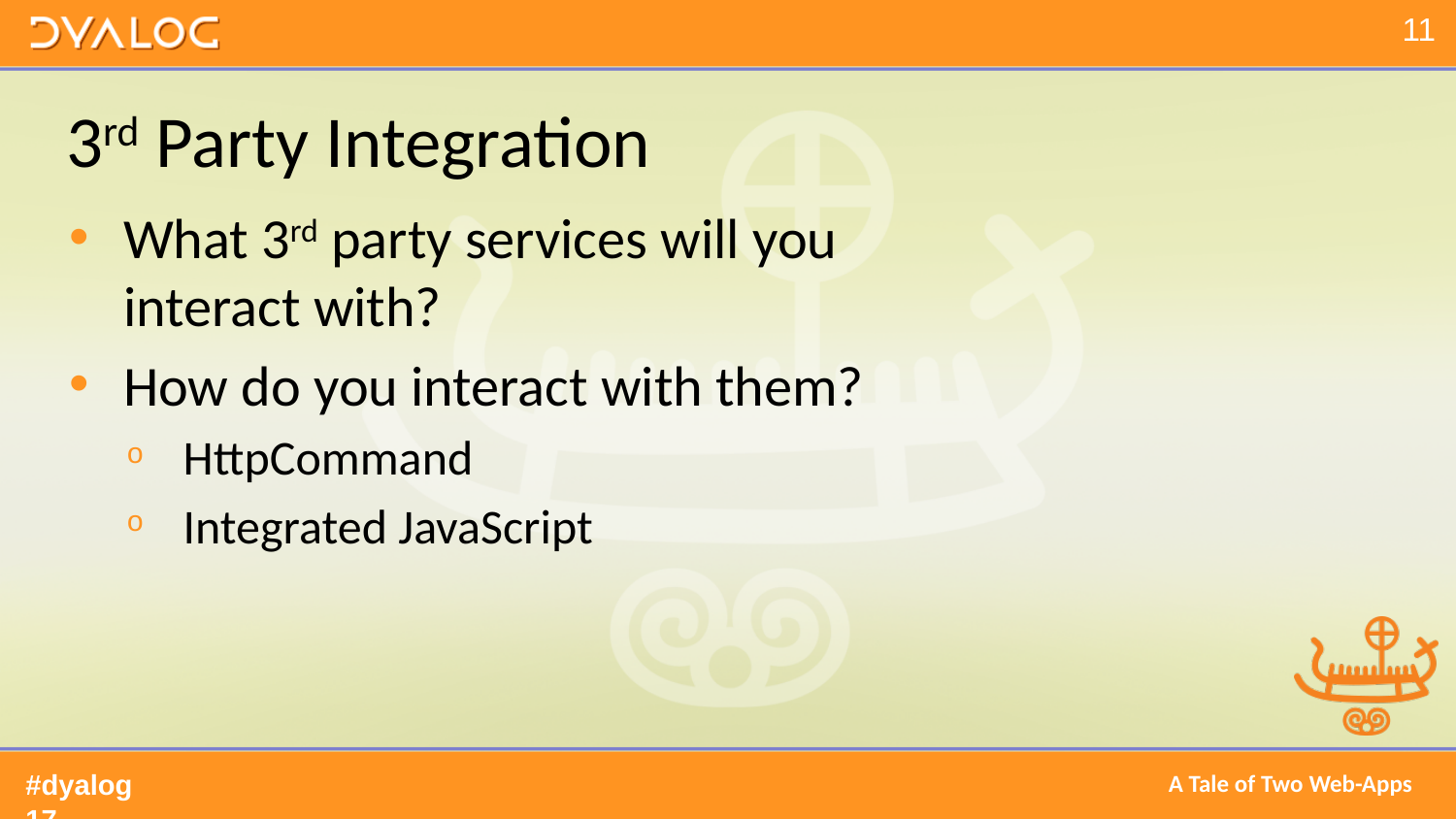

# 3rd Party Integration

What 3rd party services will you interact with?
How do you interact with them?
HttpCommand
Integrated JavaScript
A Tale of Two Web-Apps